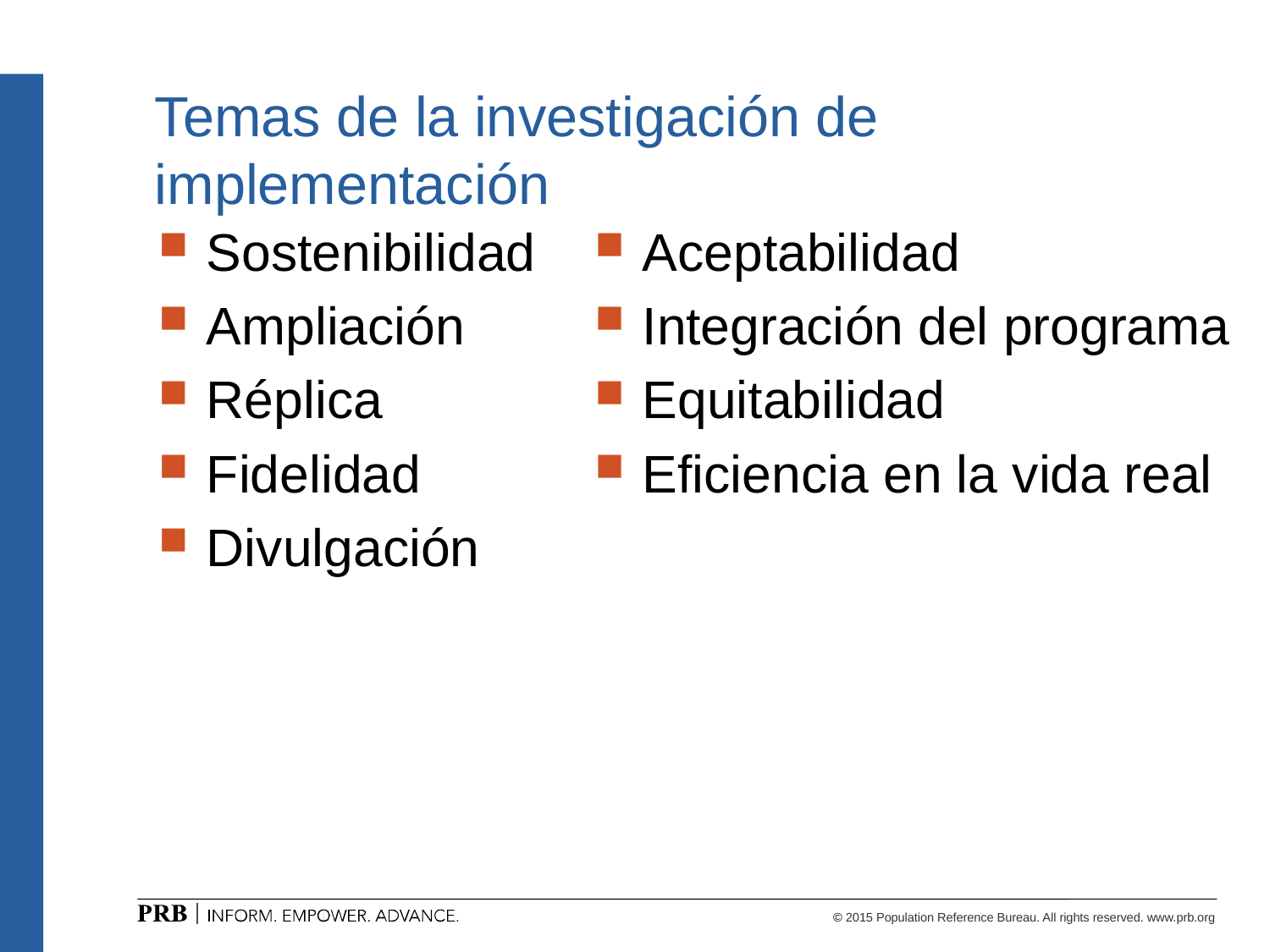

# Temas de la investigación de implementación
Sostenibilidad
Ampliación
Réplica
Fidelidad
Divulgación
Aceptabilidad
Integración del programa
Equitabilidad
Eficiencia en la vida real